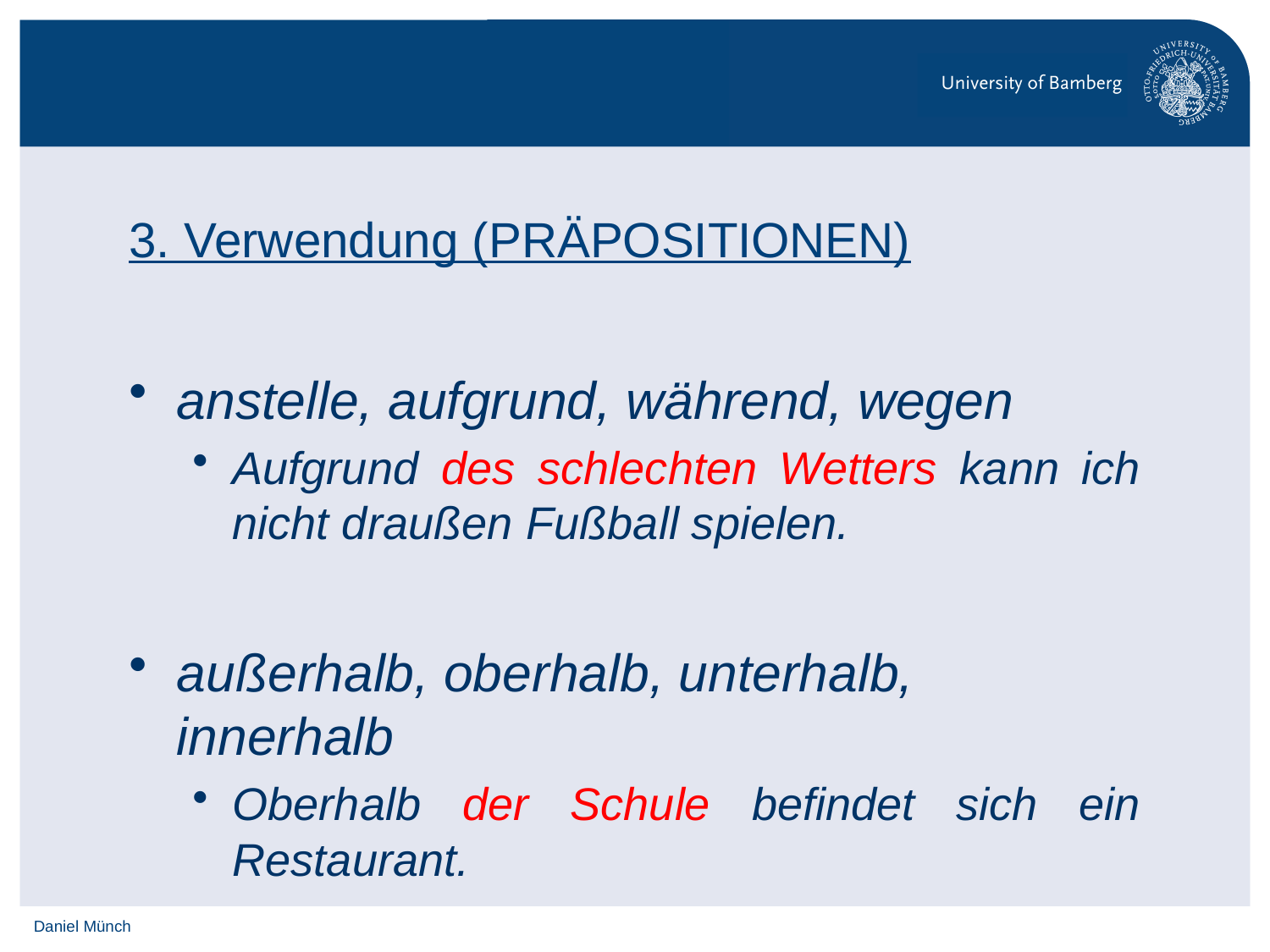

# 3. Verwendung (PRÄPOSITIONEN)
anstelle, aufgrund, während, wegen
Aufgrund des schlechten Wetters kann ich nicht draußen Fußball spielen.

außerhalb, oberhalb, unterhalb, innerhalb
Oberhalb der Schule befindet sich ein Restaurant.